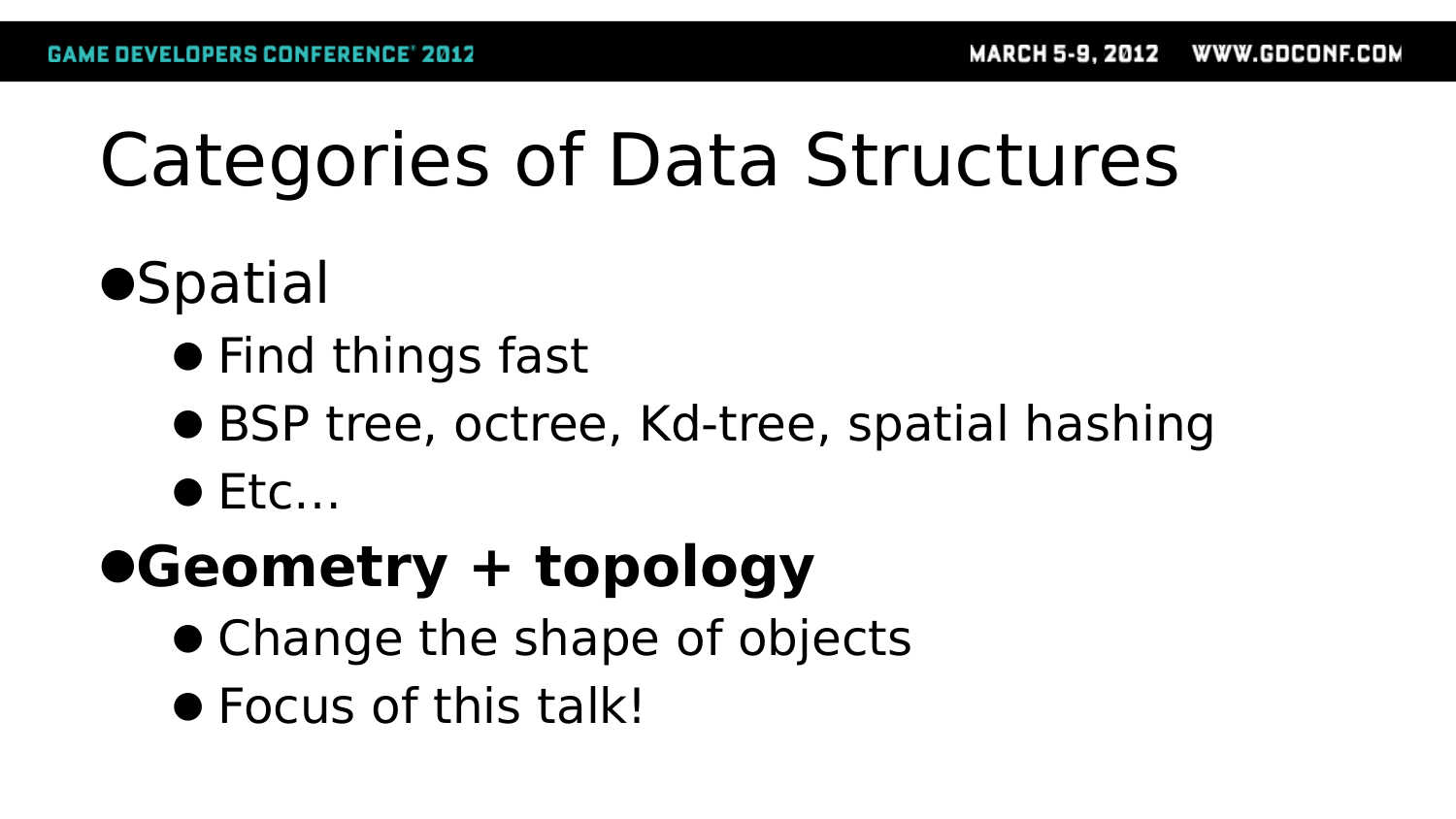

# Categories of Data Structures
Spatial
Find things fast
BSP tree, octree, Kd-tree, spatial hashing
Etc…
Geometry + topology
Change the shape of objects
Focus of this talk!